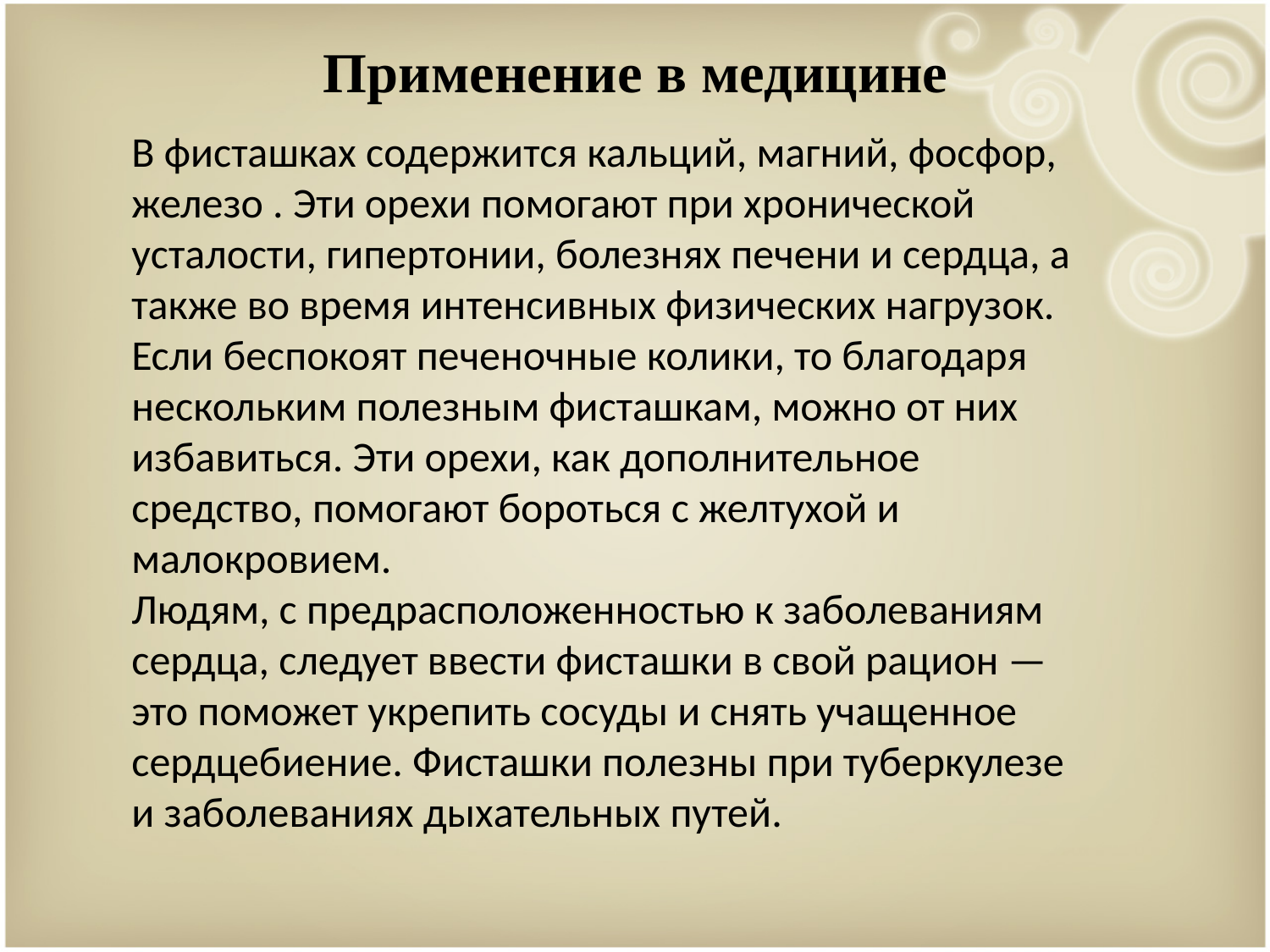

Применение в медицине
В фисташках содержится кальций, магний, фосфор, железо . Эти орехи помогают при хронической усталости, гипертонии, болезнях печени и сердца, а также во время интенсивных физических нагрузок.  Если беспокоят печеночные колики, то благодаря нескольким полезным фисташкам, можно от них избавиться. Эти орехи, как дополнительное средство, помогают бороться с желтухой и малокровием.
Людям, с предрасположенностью к заболеваниям сердца, следует ввести фисташки в свой рацион — это поможет укрепить сосуды и снять учащенное сердцебиение. Фисташки полезны при туберкулезе и заболеваниях дыхательных путей.